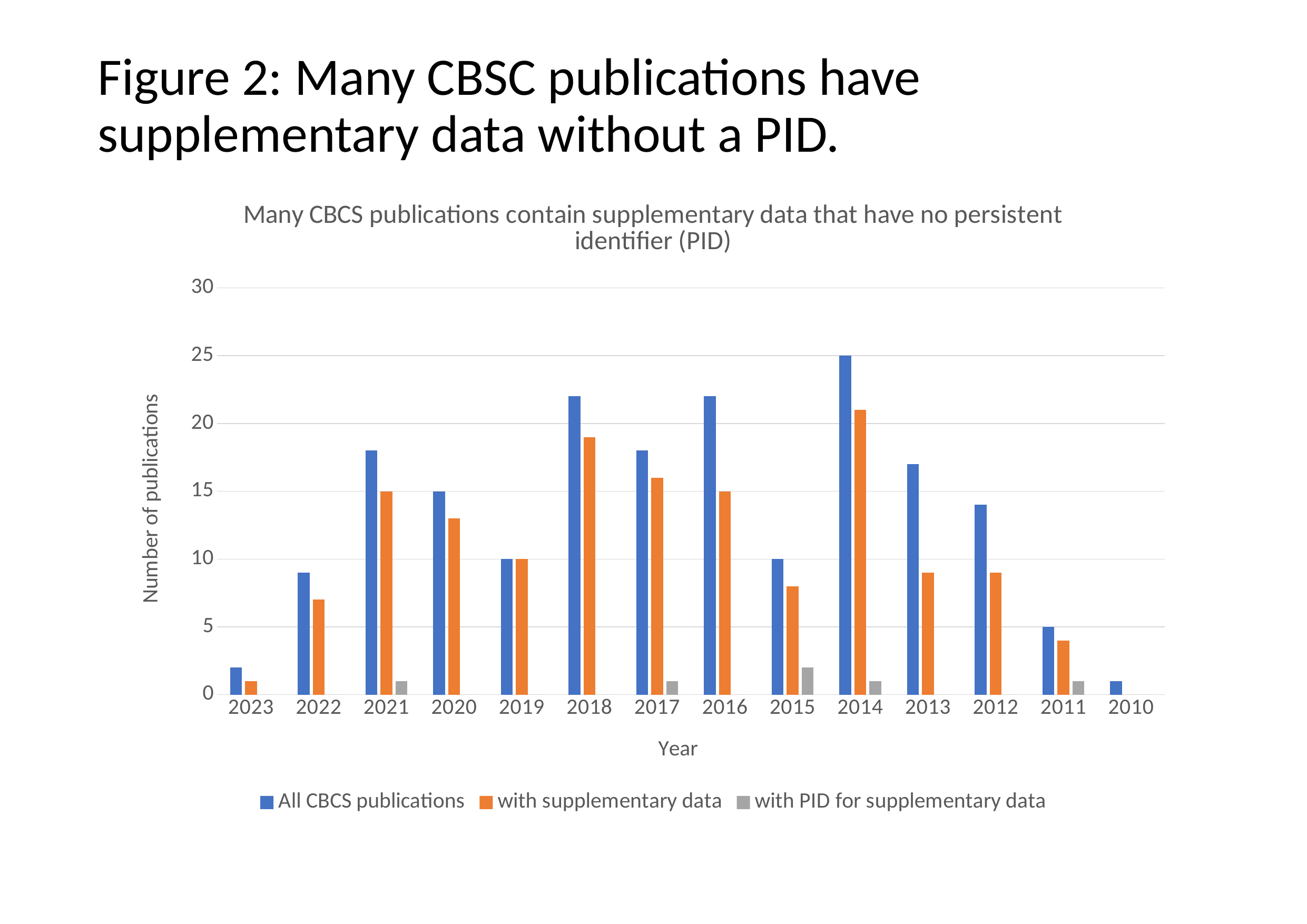

# Figure 2: Many CBSC publications have supplementary data without a PID.

### Chart: Many CBCS publications contain supplementary data that have no persistent identifier (PID)

| Category | All CBCS publications | with supplementary data | with PID for supplementary data |
|---|---|---|---|
| 2023 | 2.0 | 1.0 | 0.0 |
| 2022 | 9.0 | 7.0 | 0.0 |
| 2021 | 18.0 | 15.0 | 1.0 |
| 2020 | 15.0 | 13.0 | 0.0 |
| 2019 | 10.0 | 10.0 | 0.0 |
| 2018 | 22.0 | 19.0 | 0.0 |
| 2017 | 18.0 | 16.0 | 1.0 |
| 2016 | 22.0 | 15.0 | 0.0 |
| 2015 | 10.0 | 8.0 | 2.0 |
| 2014 | 25.0 | 21.0 | 1.0 |
| 2013 | 17.0 | 9.0 | 0.0 |
| 2012 | 14.0 | 9.0 | 0.0 |
| 2011 | 5.0 | 4.0 | 1.0 |
| 2010 | 1.0 | 0.0 | 0.0 |